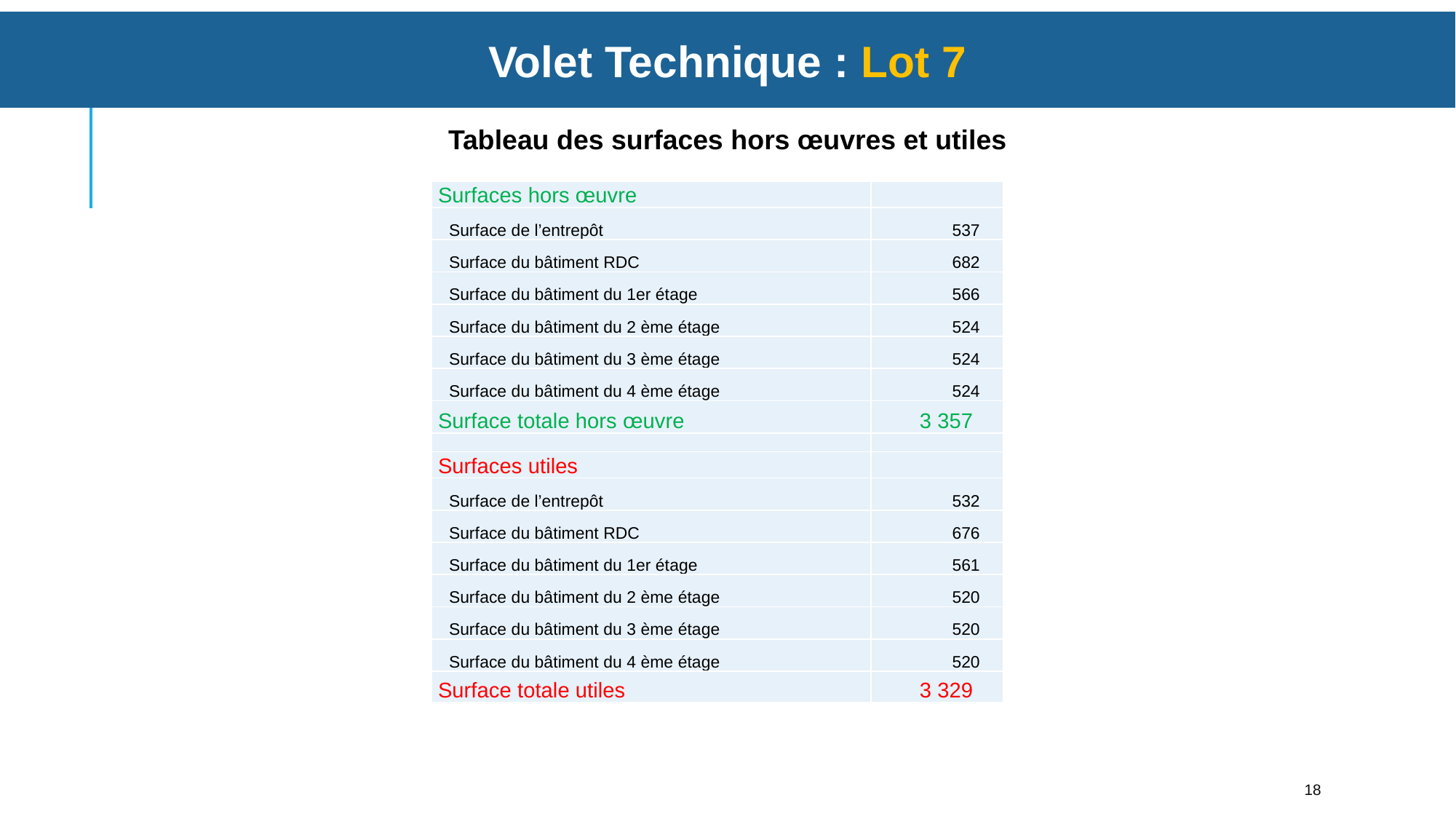

Volet Technique : Lot 7

Tableau des surfaces hors œuvres et utiles
| Surfaces hors œuvre |  |
| --- | --- |
| Surface de l’entrepôt | 537 |
| Surface du bâtiment RDC | 682 |
| Surface du bâtiment du 1er étage | 566 |
| Surface du bâtiment du 2 ème étage | 524 |
| Surface du bâtiment du 3 ème étage | 524 |
| Surface du bâtiment du 4 ème étage | 524 |
| Surface totale hors œuvre | 3 357 |
|  |  |
| Surfaces utiles |  |
| Surface de l’entrepôt | 532 |
| Surface du bâtiment RDC | 676 |
| Surface du bâtiment du 1er étage | 561 |
| Surface du bâtiment du 2 ème étage | 520 |
| Surface du bâtiment du 3 ème étage | 520 |
| Surface du bâtiment du 4 ème étage | 520 |
| Surface totale utiles | 3 329 |
18